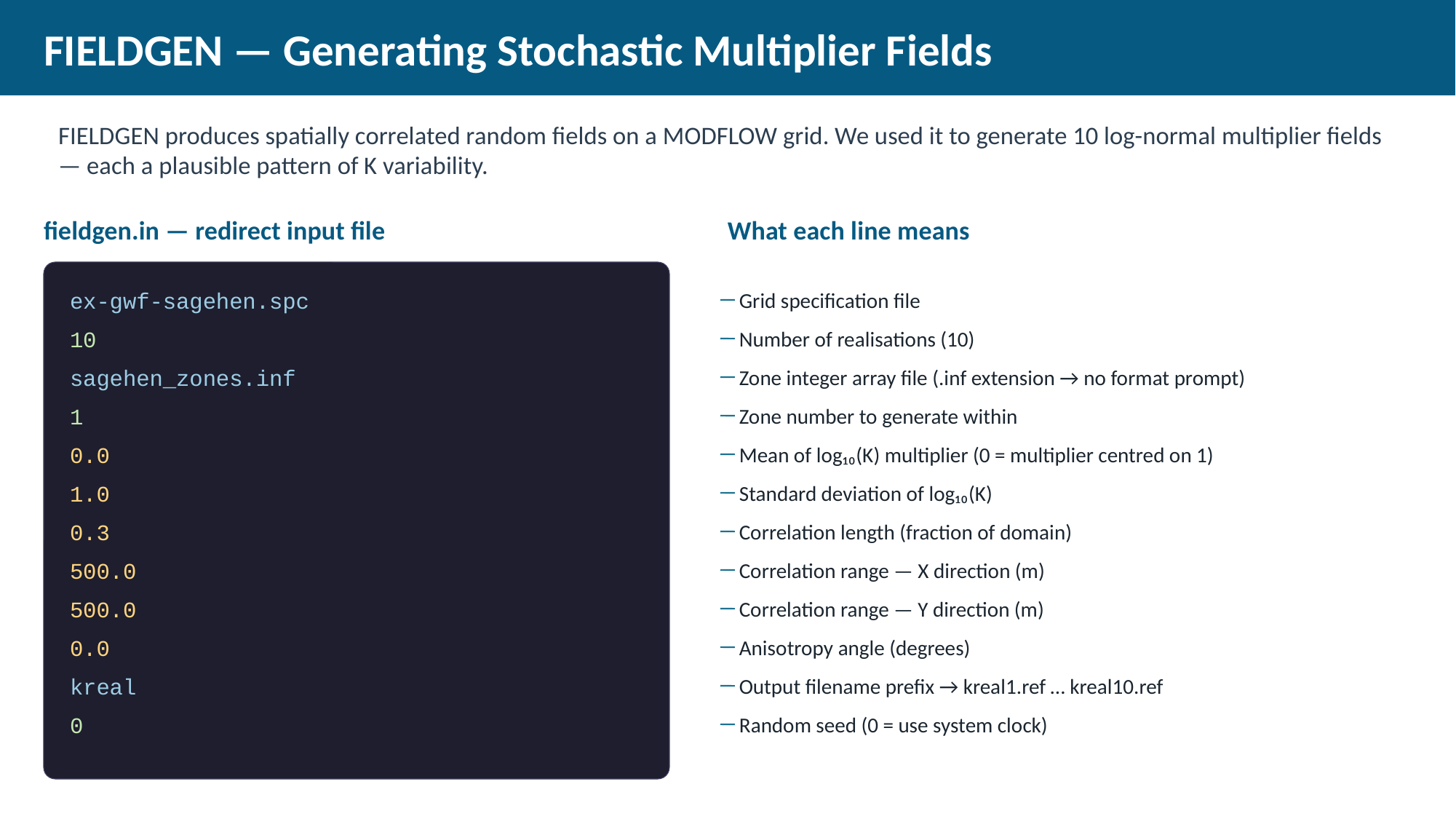

FIELDGEN — Generating Stochastic Multiplier Fields
FIELDGEN produces spatially correlated random fields on a MODFLOW grid. We used it to generate 10 log-normal multiplier fields — each a plausible pattern of K variability.
fieldgen.in — redirect input file
What each line means

ex-gwf-sagehen.spc
Grid specification file

10
Number of realisations (10)

sagehen_zones.inf
Zone integer array file (.inf extension → no format prompt)

1
Zone number to generate within

0.0
Mean of log₁₀(K) multiplier (0 = multiplier centred on 1)

1.0
Standard deviation of log₁₀(K)

0.3
Correlation length (fraction of domain)

500.0
Correlation range — X direction (m)

500.0
Correlation range — Y direction (m)

0.0
Anisotropy angle (degrees)

kreal
Output filename prefix → kreal1.ref … kreal10.ref

0
Random seed (0 = use system clock)